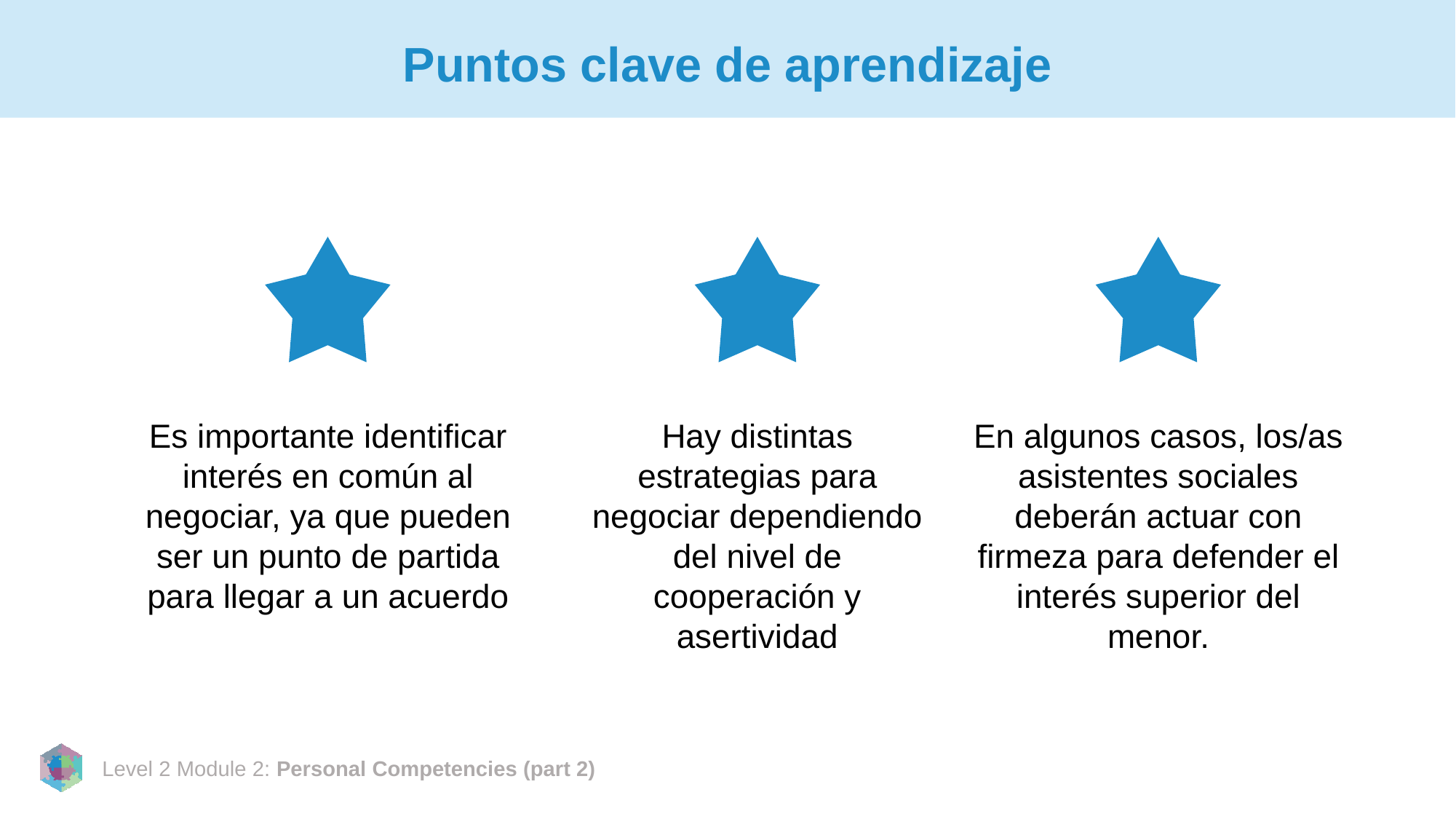

# Puntos clave de aprendizaje

Es importante identificar interés en común al negociar, ya que pueden ser un punto de partida para llegar a un acuerdo
Hay distintas estrategias para negociar dependiendo del nivel de cooperación y asertividad
En algunos casos, los/as asistentes sociales deberán actuar con firmeza para defender el interés superior del menor.